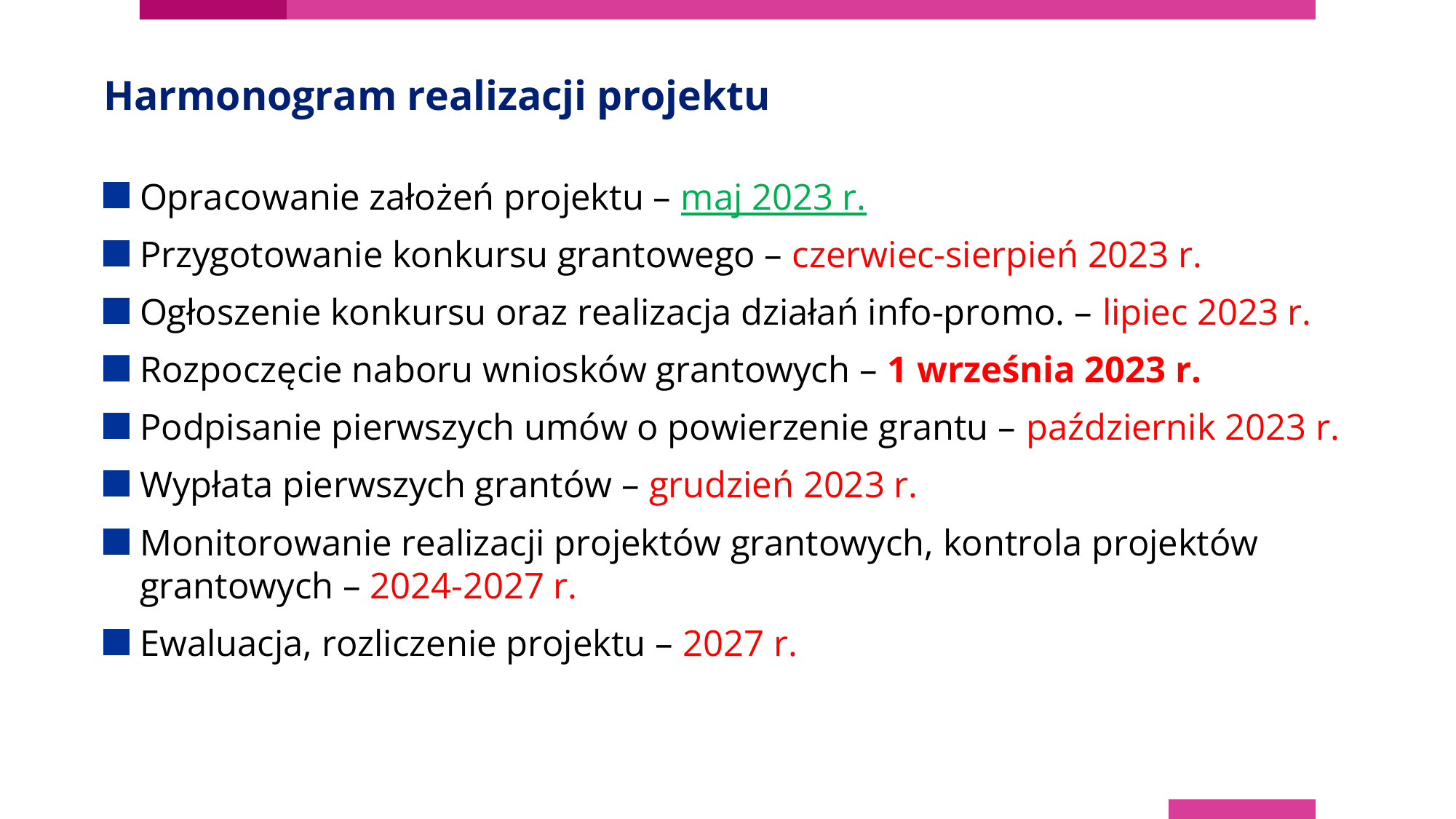

# Harmonogram realizacji projektu
 Opracowanie założeń projektu – maj 2023 r.
 Przygotowanie konkursu grantowego – czerwiec-sierpień 2023 r.
 Ogłoszenie konkursu oraz realizacja działań info-promo. – lipiec 2023 r.
 Rozpoczęcie naboru wniosków grantowych – 1 września 2023 r.
 Podpisanie pierwszych umów o powierzenie grantu – październik 2023 r.
 Wypłata pierwszych grantów – grudzień 2023 r.
 Monitorowanie realizacji projektów grantowych, kontrola projektów
 grantowych – 2024-2027 r.
 Ewaluacja, rozliczenie projektu – 2027 r.